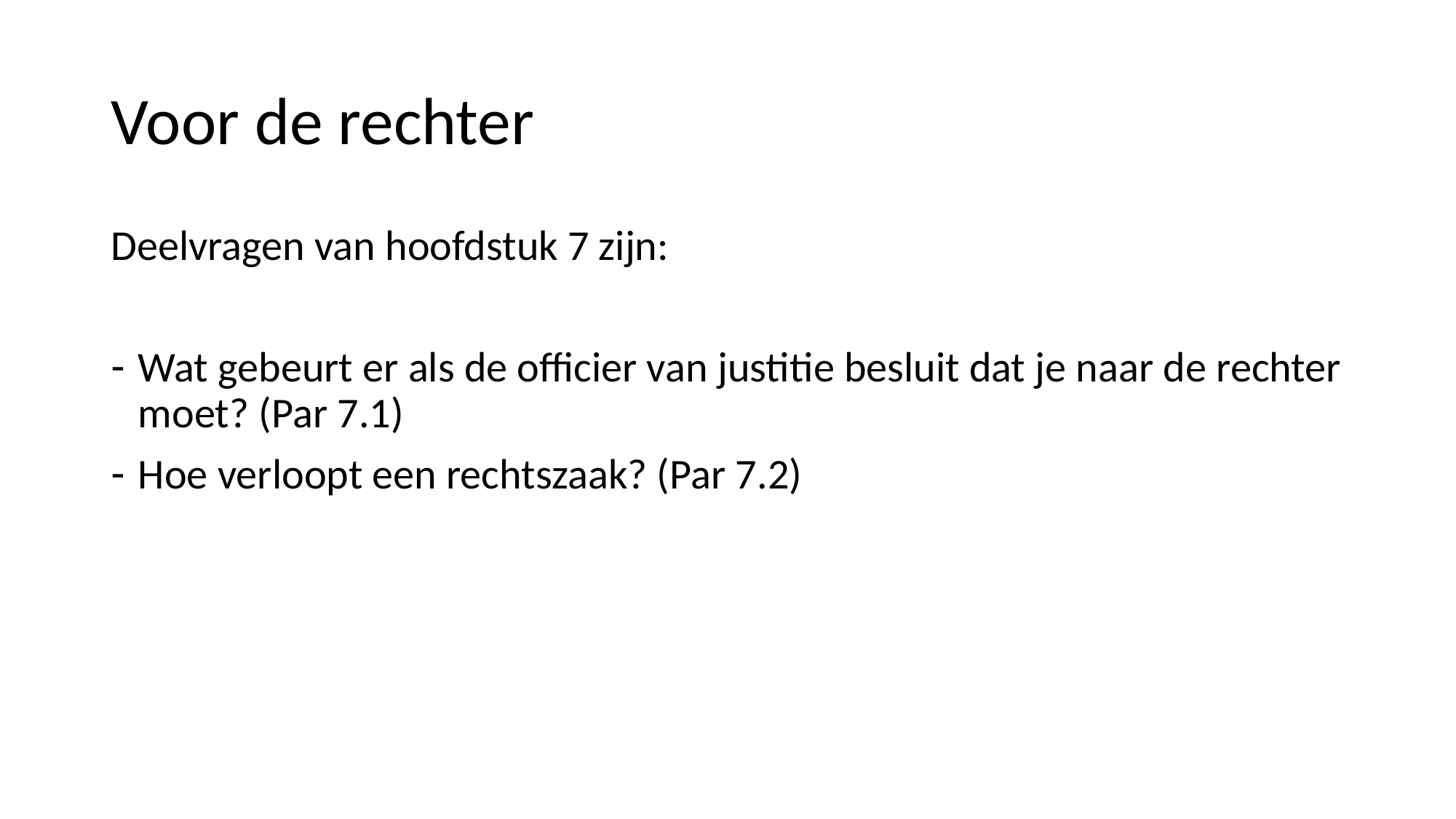

# Voor de rechter
Deelvragen van hoofdstuk 7 zijn:

Wat gebeurt er als de officier van justitie besluit dat je naar de rechter moet? (Par 7.1)
Hoe verloopt een rechtszaak? (Par 7.2)